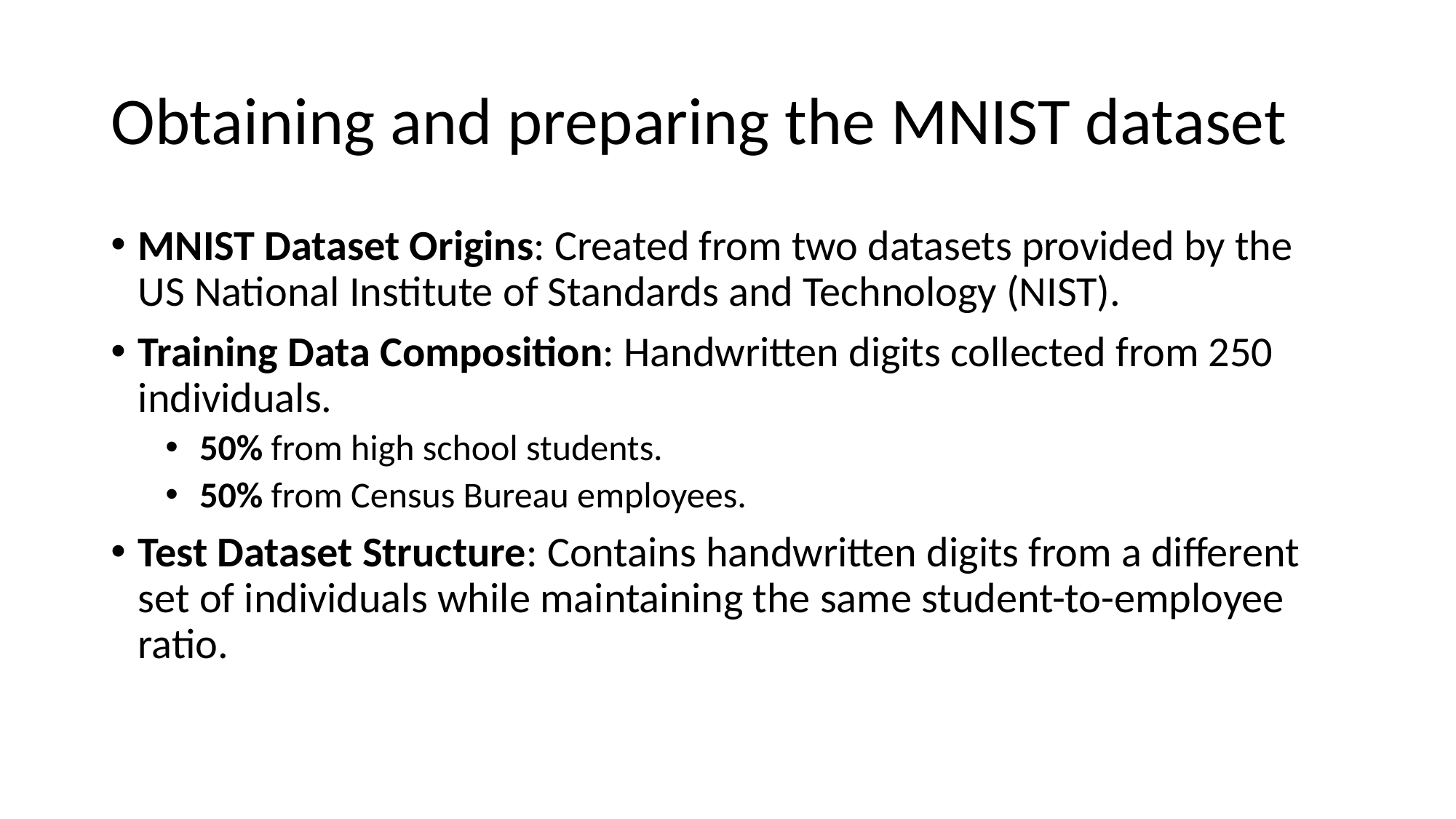

# Obtaining and preparing the MNIST dataset
MNIST Dataset Origins: Created from two datasets provided by the US National Institute of Standards and Technology (NIST).
Training Data Composition: Handwritten digits collected from 250 individuals.
50% from high school students.
50% from Census Bureau employees.
Test Dataset Structure: Contains handwritten digits from a different set of individuals while maintaining the same student-to-employee ratio.